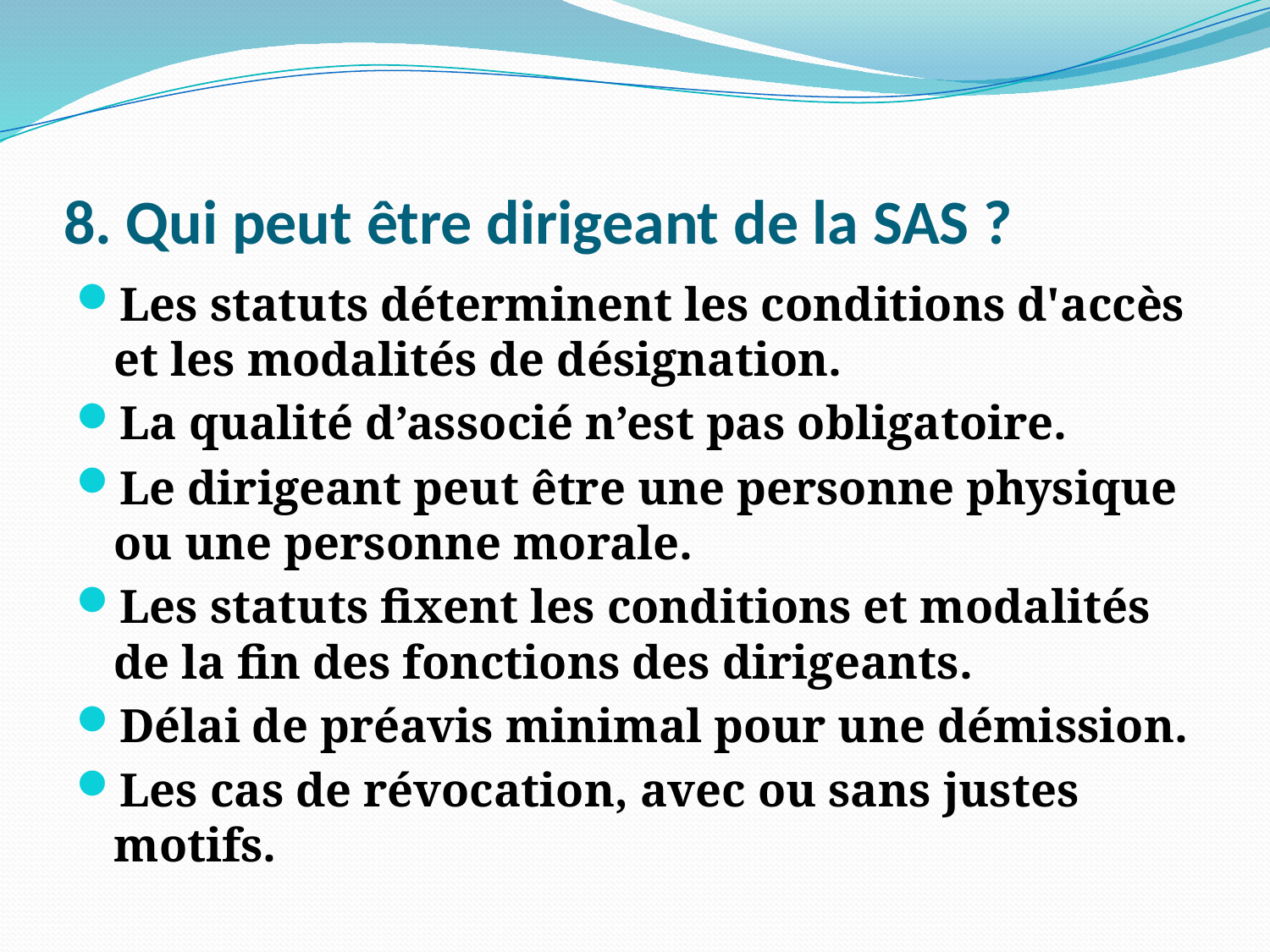

# 8. Qui peut être dirigeant de la SAS ?
Les statuts déterminent les conditions d'accès et les modalités de désignation.
La qualité d’associé n’est pas obligatoire.
Le dirigeant peut être une personne physique ou une personne morale.
Les statuts fixent les conditions et modalités de la fin des fonctions des dirigeants.
Délai de préavis minimal pour une démission.
Les cas de révocation, avec ou sans justes motifs.